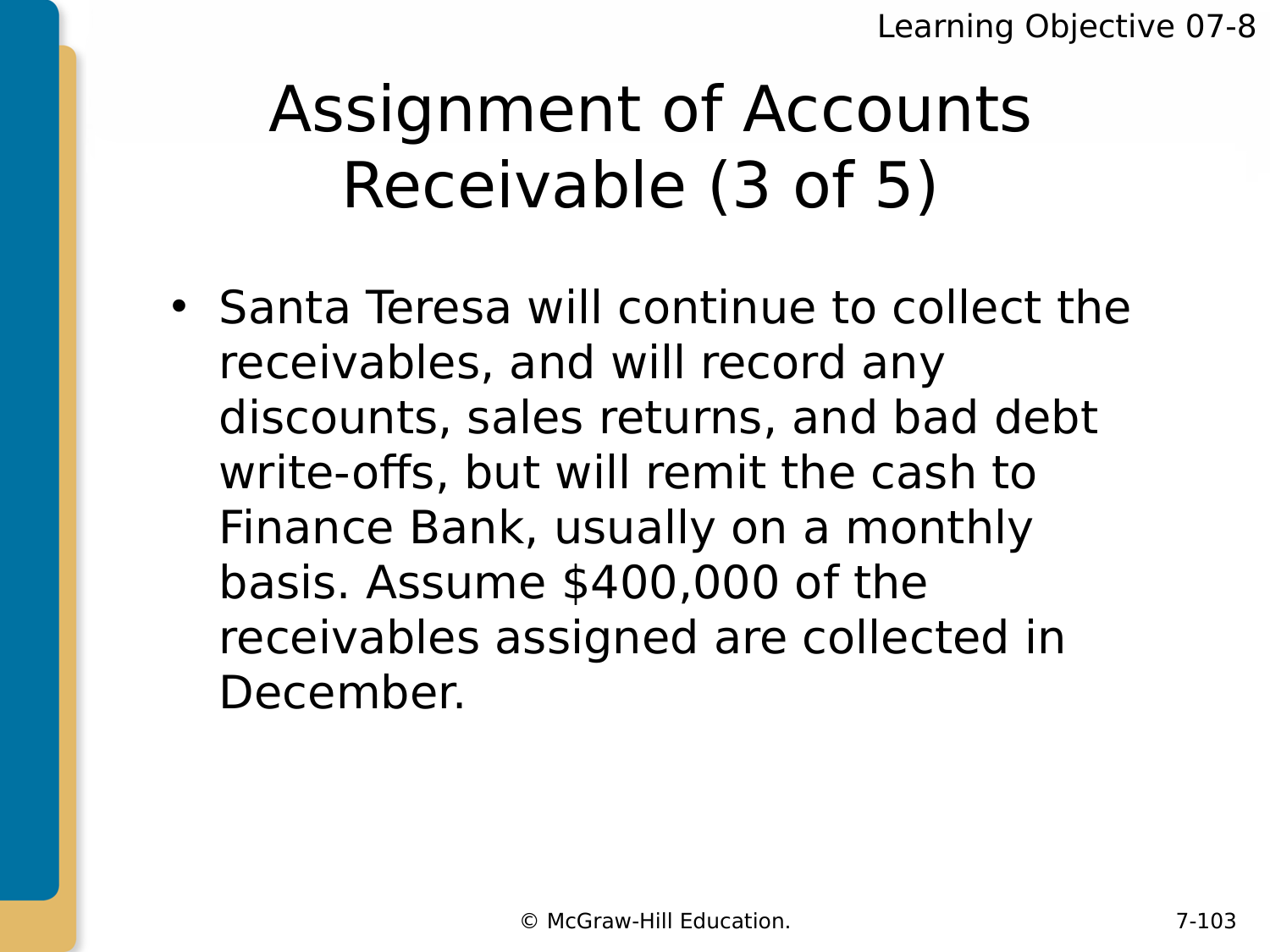

Learning Objective 07-8
# Assignment of Accounts Receivable (3 of 5)
Santa Teresa will continue to collect the receivables, and will record any discounts, sales returns, and bad debt write-offs, but will remit the cash to Finance Bank, usually on a monthly basis. Assume $400,000 of the receivables assigned are collected in December.